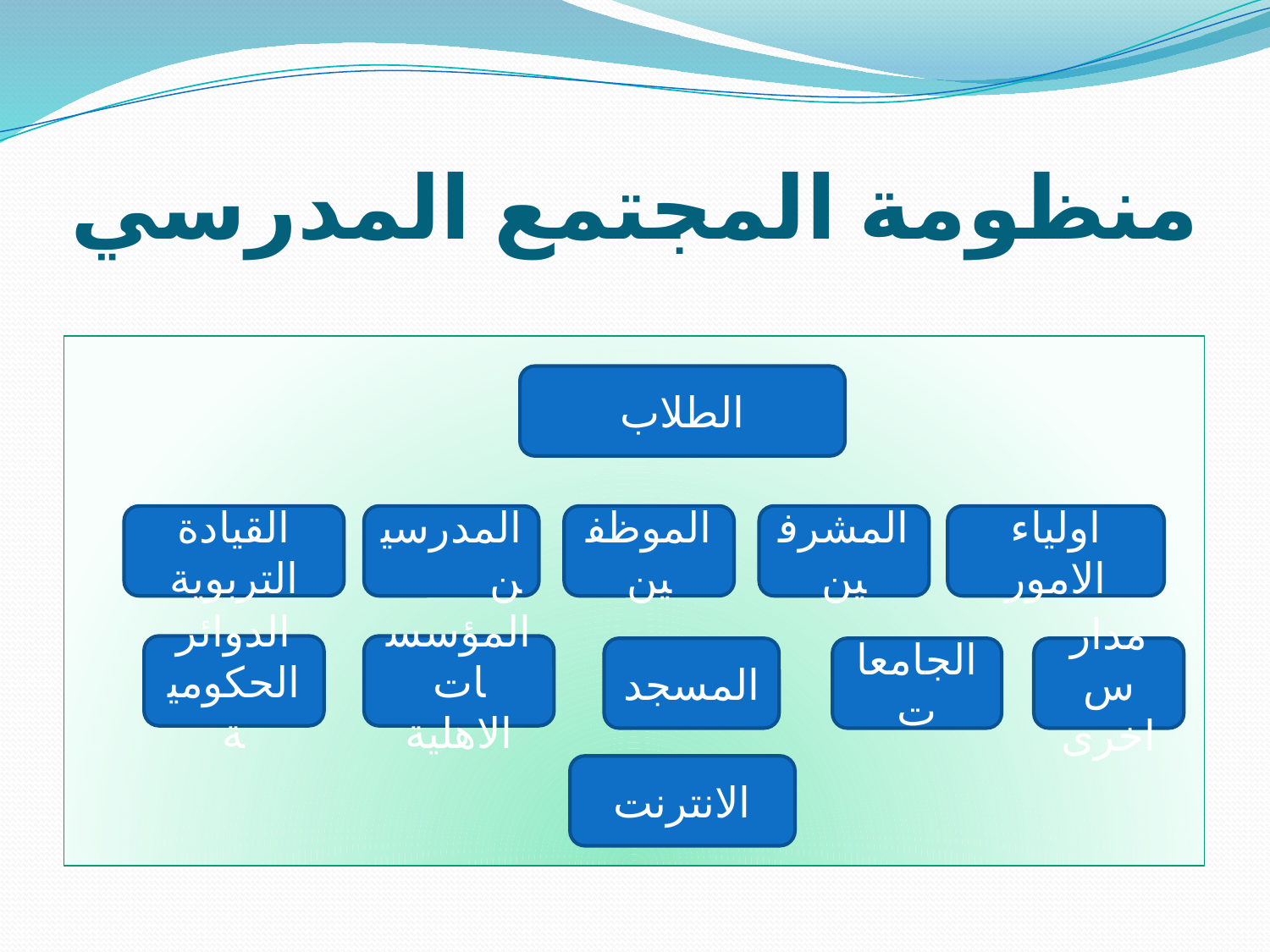

# منظومة المجتمع المدرسي

الطلاب
القيادة التربوية
المدرسين
الموظفين
المشرفين
اولياء الامور
الدوائر الحكومية
المؤسسات الاهلية
المسجد
الجامعات
مدارس اخرى
الانترنت